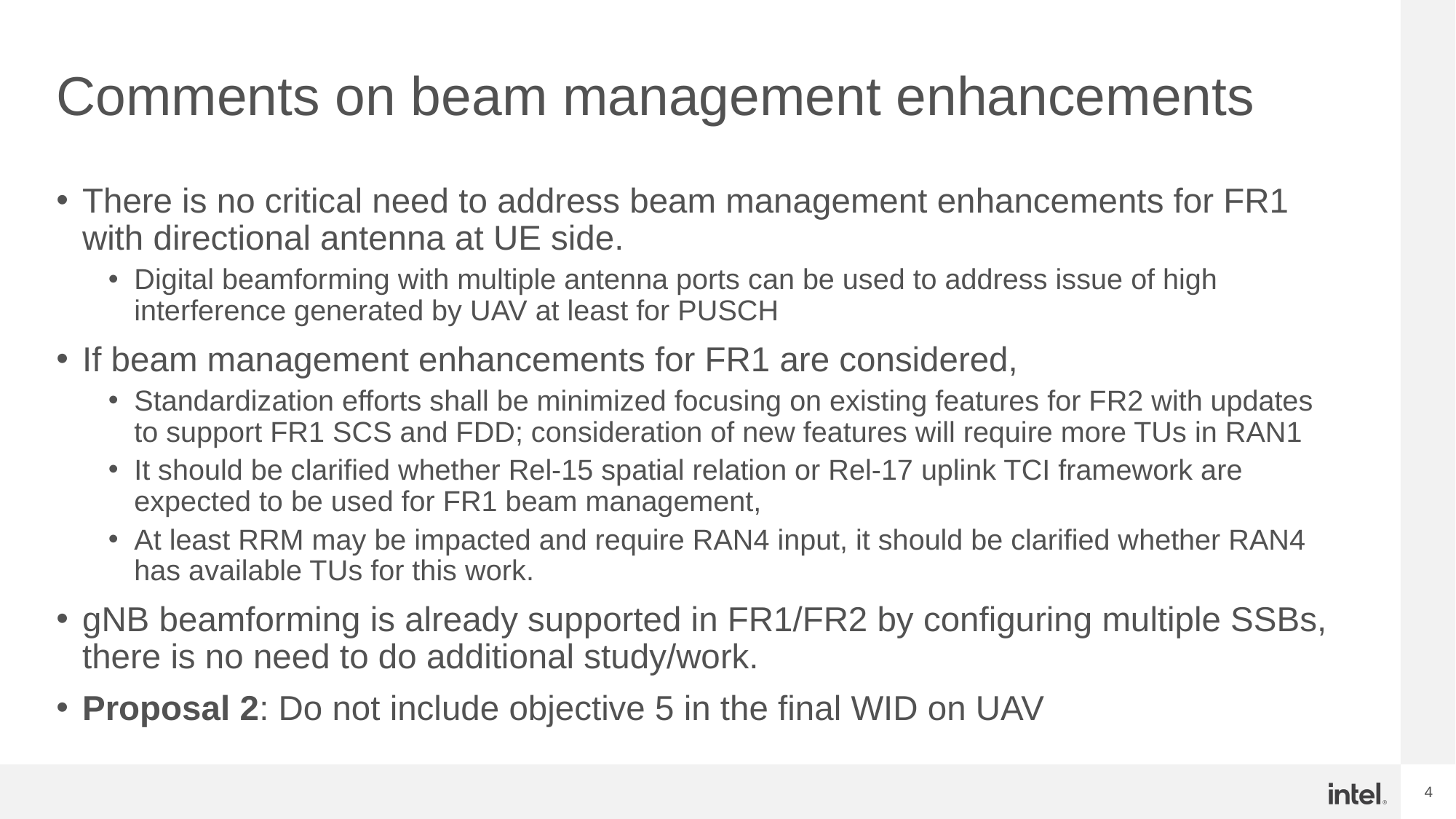

# Comments on beam management enhancements
There is no critical need to address beam management enhancements for FR1 with directional antenna at UE side.
Digital beamforming with multiple antenna ports can be used to address issue of high interference generated by UAV at least for PUSCH
If beam management enhancements for FR1 are considered,
Standardization efforts shall be minimized focusing on existing features for FR2 with updates to support FR1 SCS and FDD; consideration of new features will require more TUs in RAN1
It should be clarified whether Rel-15 spatial relation or Rel-17 uplink TCI framework are expected to be used for FR1 beam management,
At least RRM may be impacted and require RAN4 input, it should be clarified whether RAN4 has available TUs for this work.
gNB beamforming is already supported in FR1/FR2 by configuring multiple SSBs, there is no need to do additional study/work.
Proposal 2: Do not include objective 5 in the final WID on UAV